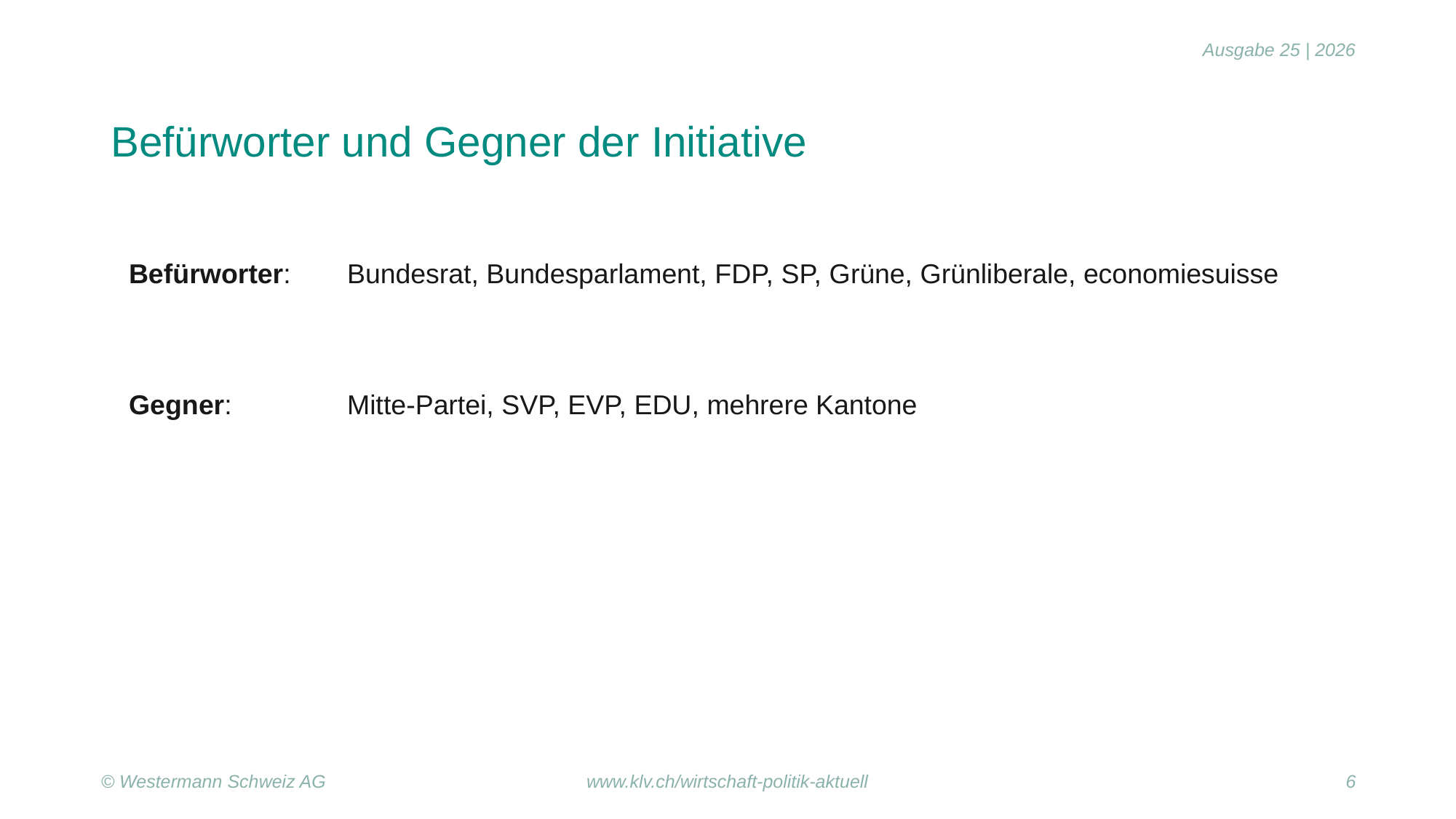

Befürworter und Gegner der Initiative
Befürworter:	Bundesrat, Bundesparlament, FDP, SP, Grüne, Grünliberale, economiesuisse

Gegner:		Mitte-Partei, SVP, EVP, EDU, mehrere Kantone